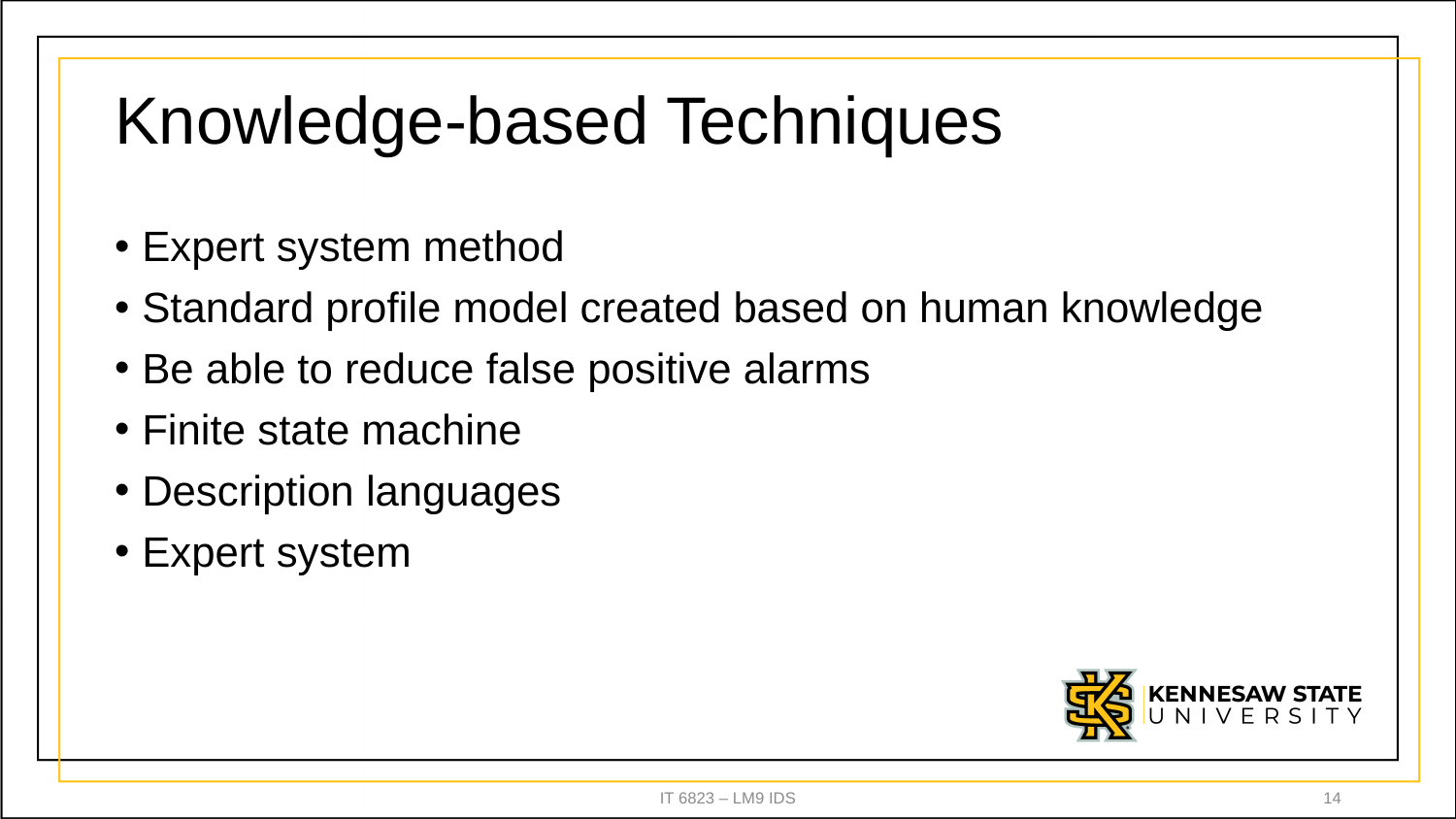

# Knowledge-based Techniques
Expert system method
Standard profile model created based on human knowledge
Be able to reduce false positive alarms
Finite state machine
Description languages
Expert system
IT 6823 – LM9 IDS
14